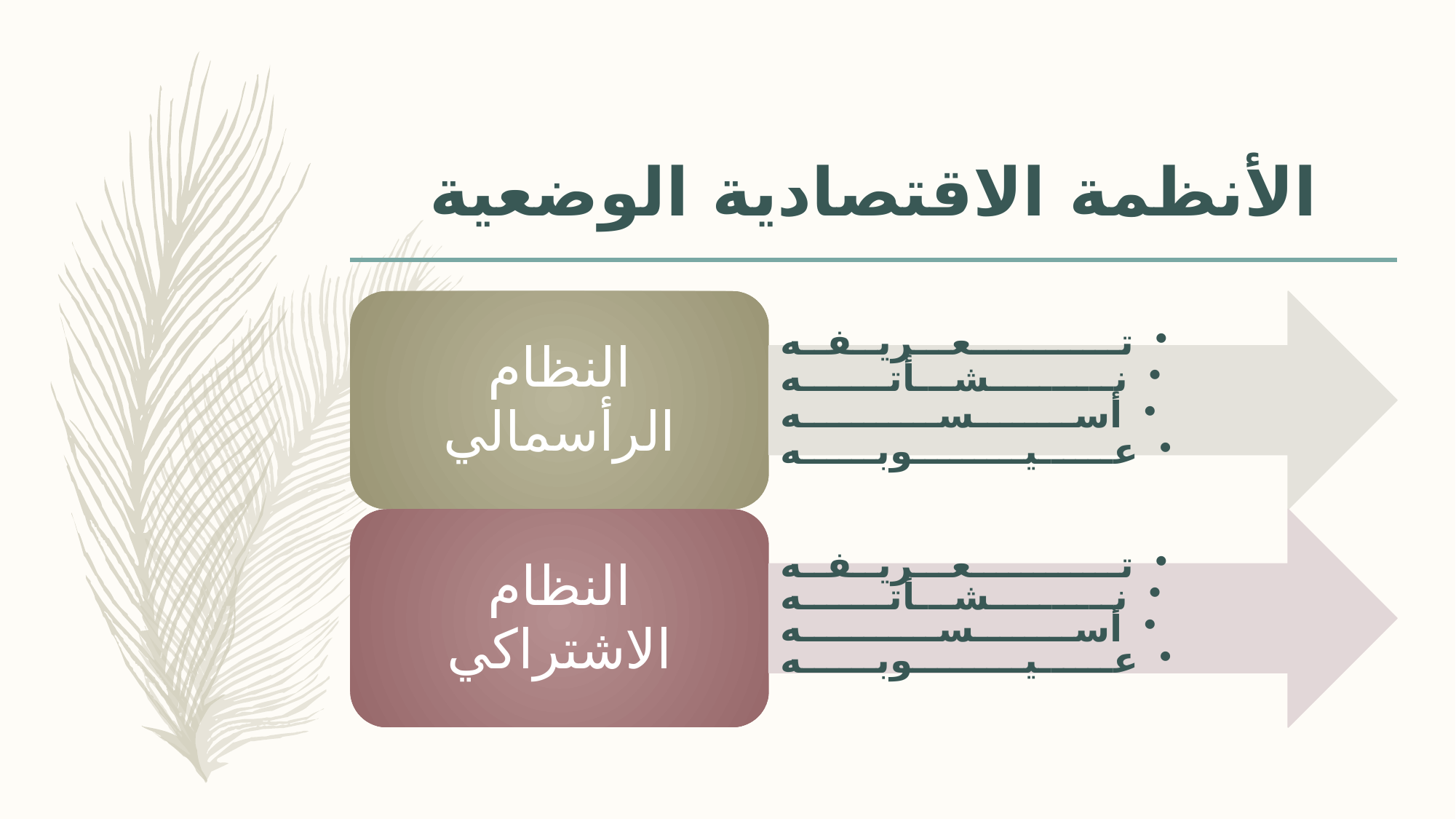

# الأنظمة الاقتصادية الوضعية
النظام الرأسمالي
تــــــــــــعـــريــفــه
نــــــــــشـــأتـــــــه
أســــــــســـــــــــه
عــــــيـــــــــوبــــــه
تــــــــــــعـــريــفــه
نــــــــــشـــأتـــــــه
أســــــــســـــــــــه
عــــــيـــــــــوبــــــه